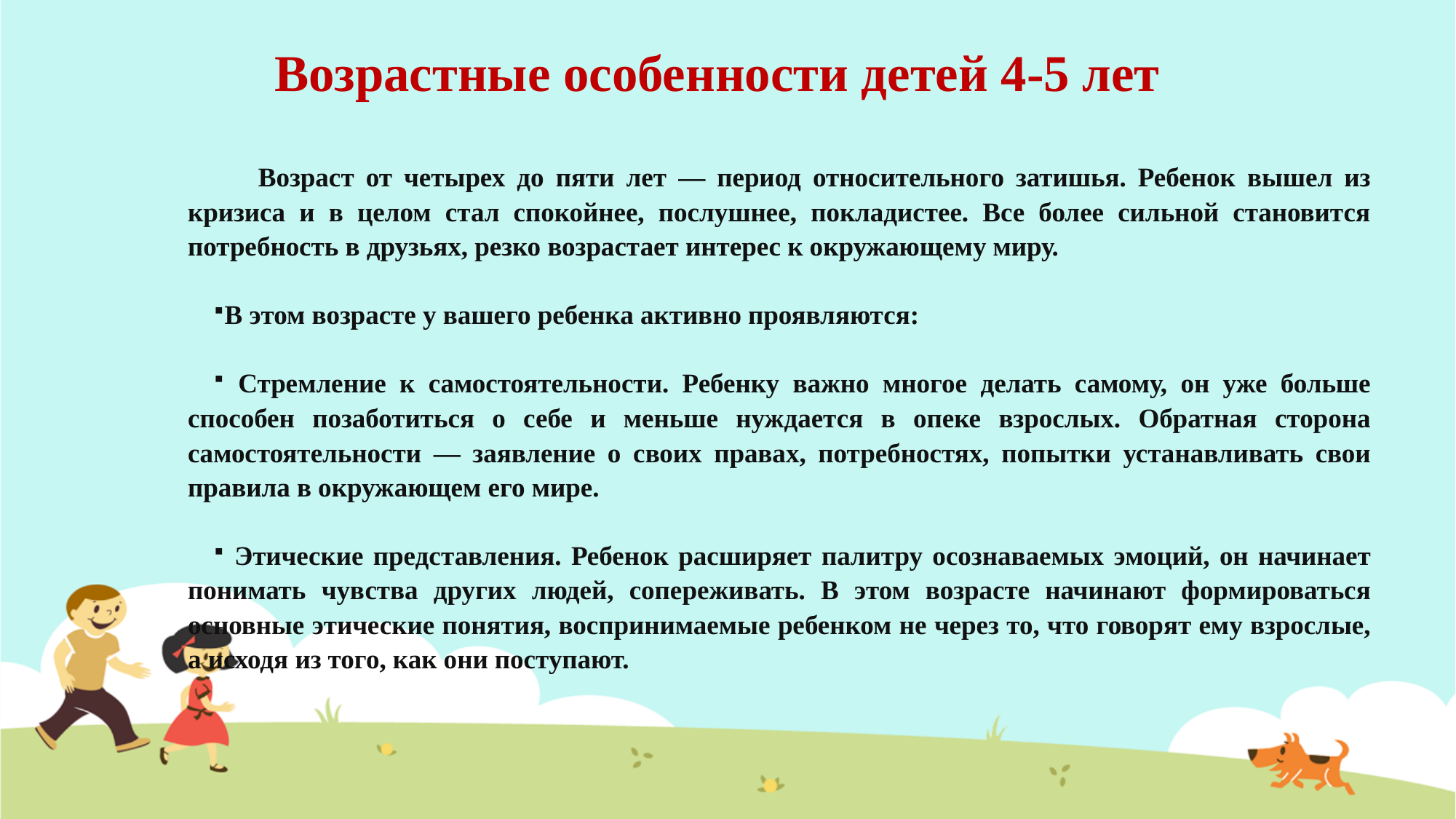

# Возрастные особенности детей 4-5 лет
      Возраст от четырех до пяти лет — период относительного затишья. Ребенок вышел из кризиса и в целом стал спокойнее, послушнее, покладистее. Все более сильной становится потребность в друзьях, резко возрастает интерес к окружающему миру.
В этом возрасте у вашего ребенка активно проявляются:
 Стремление к самостоятельности. Ребенку важно многое делать самому, он уже больше способен позаботиться о себе и меньше нуждается в опеке взрослых. Обратная сторона самостоятельности — заявление о своих правах, потребностях, попытки устанавливать свои правила в окружающем его мире.
 Этические представления. Ребенок расширяет палитру осознаваемых эмоций, он начинает понимать чувства других людей, сопереживать. В этом возрасте начинают формироваться основные этические понятия, воспринимаемые ребенком не через то, что говорят ему взрослые, а исходя из того, как они поступают.